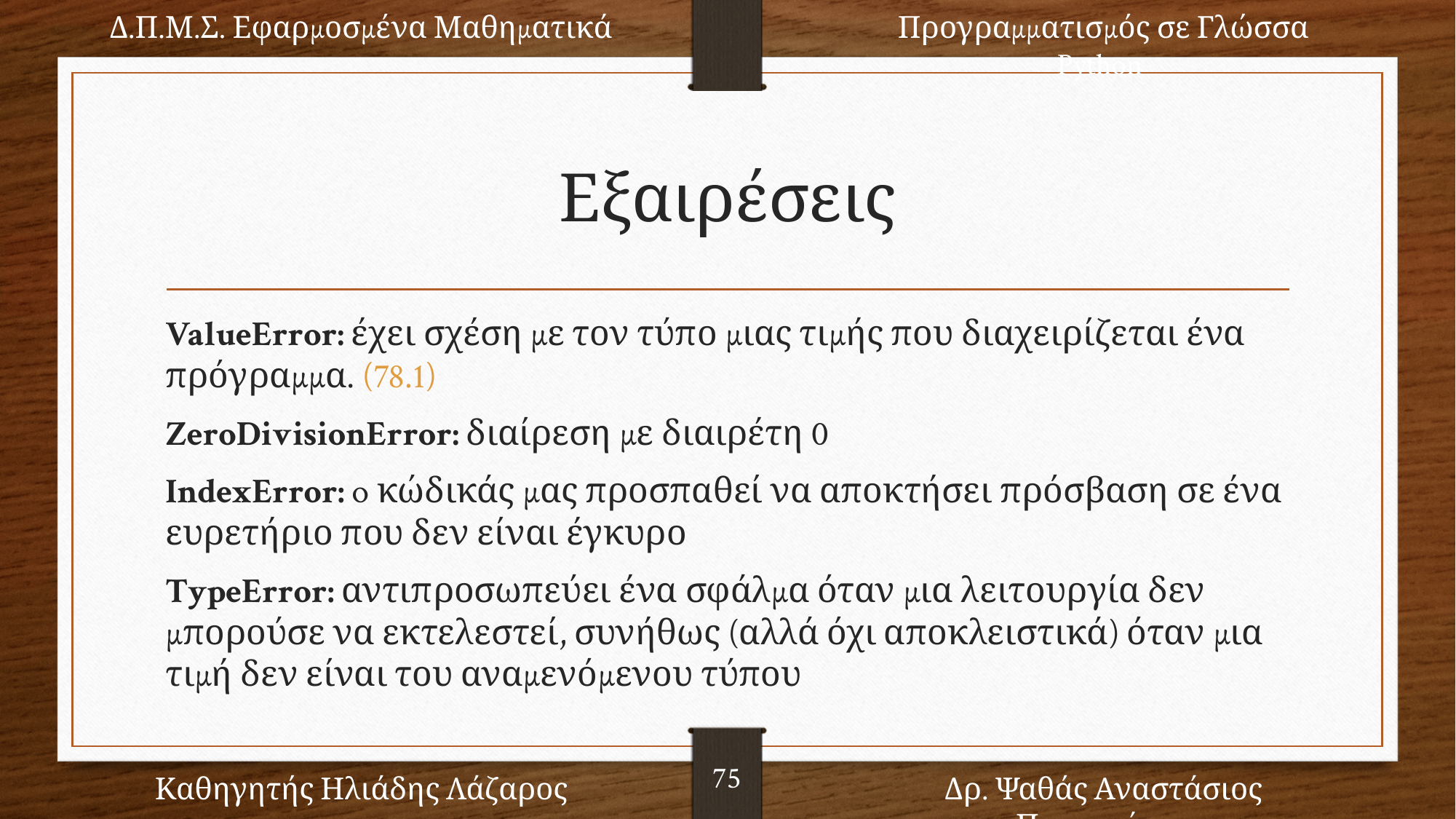

Δ.Π.Μ.Σ. Εφαρμοσμένα Μαθηματικά
Προγραμματισμός σε Γλώσσα Python
75
Καθηγητής Ηλιάδης Λάζαρος
Δρ. Ψαθάς Αναστάσιος Παναγιώτης
# Εξαιρέσεις
ValueError: έχει σχέση με τον τύπο μιας τιμής που διαχειρίζεται ένα πρόγραμμα. (78.1)
ZeroDivisionError: διαίρεση με διαιρέτη 0
IndexError: o κώδικάς μας προσπαθεί να αποκτήσει πρόσβαση σε ένα ευρετήριο που δεν είναι έγκυρο
TypeError: αντιπροσωπεύει ένα σφάλμα όταν μια λειτουργία δεν μπορούσε να εκτελεστεί, συνήθως (αλλά όχι αποκλειστικά) όταν μια τιμή δεν είναι του αναμενόμενου τύπου